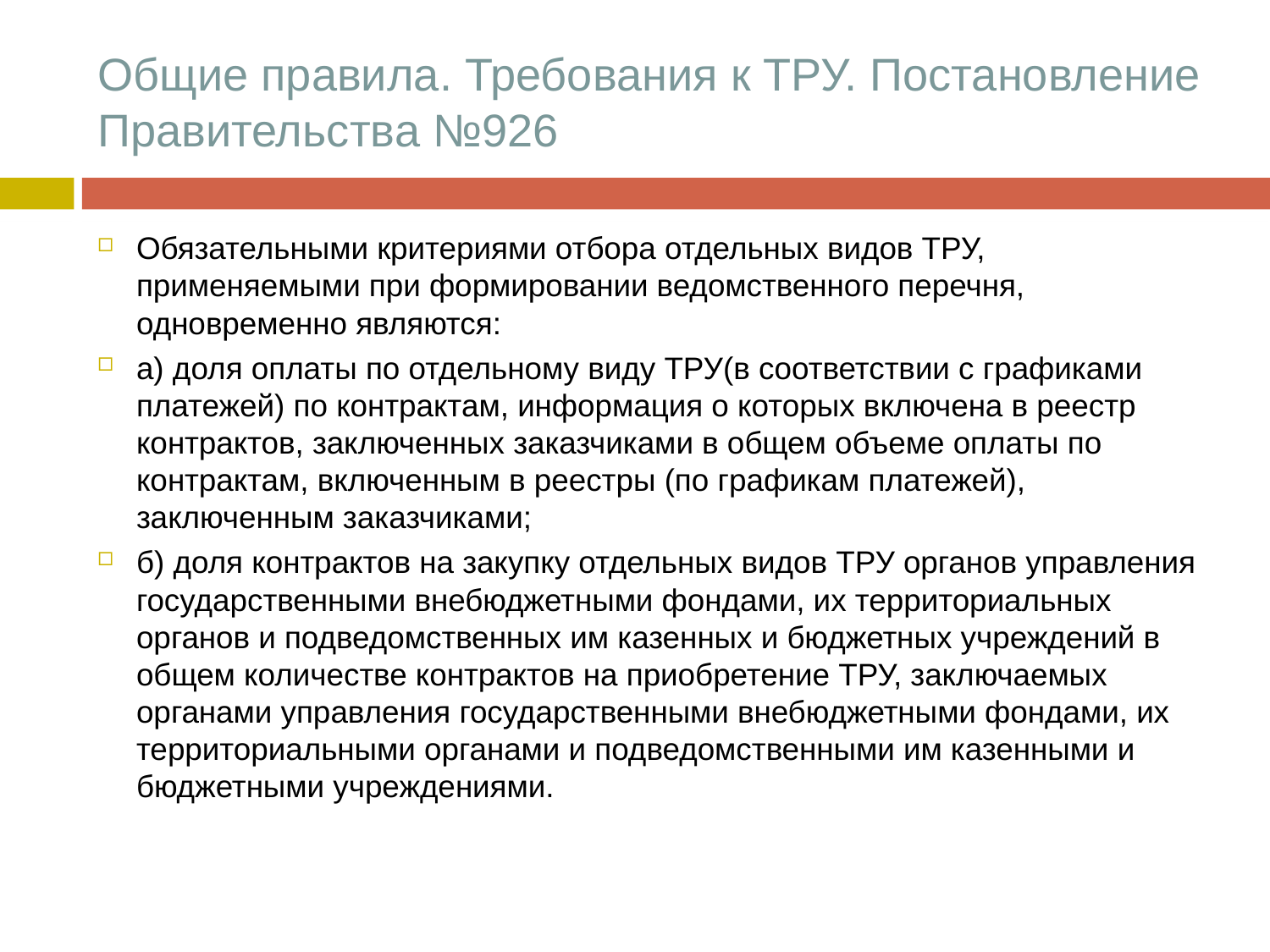

# Общие правила. Требования к ТРУ. Постановление Правительства №926
Обязательными критериями отбора отдельных видов ТРУ, применяемыми при формировании ведомственного перечня, одновременно являются:
а) доля оплаты по отдельному виду ТРУ(в соответствии с графиками платежей) по контрактам, информация о которых включена в реестр контрактов, заключенных заказчиками в общем объеме оплаты по контрактам, включенным в реестры (по графикам платежей), заключенным заказчиками;
б) доля контрактов на закупку отдельных видов ТРУ органов управления государственными внебюджетными фондами, их территориальных органов и подведомственных им казенных и бюджетных учреждений в общем количестве контрактов на приобретение ТРУ, заключаемых органами управления государственными внебюджетными фондами, их территориальными органами и подведомственными им казенными и бюджетными учреждениями.